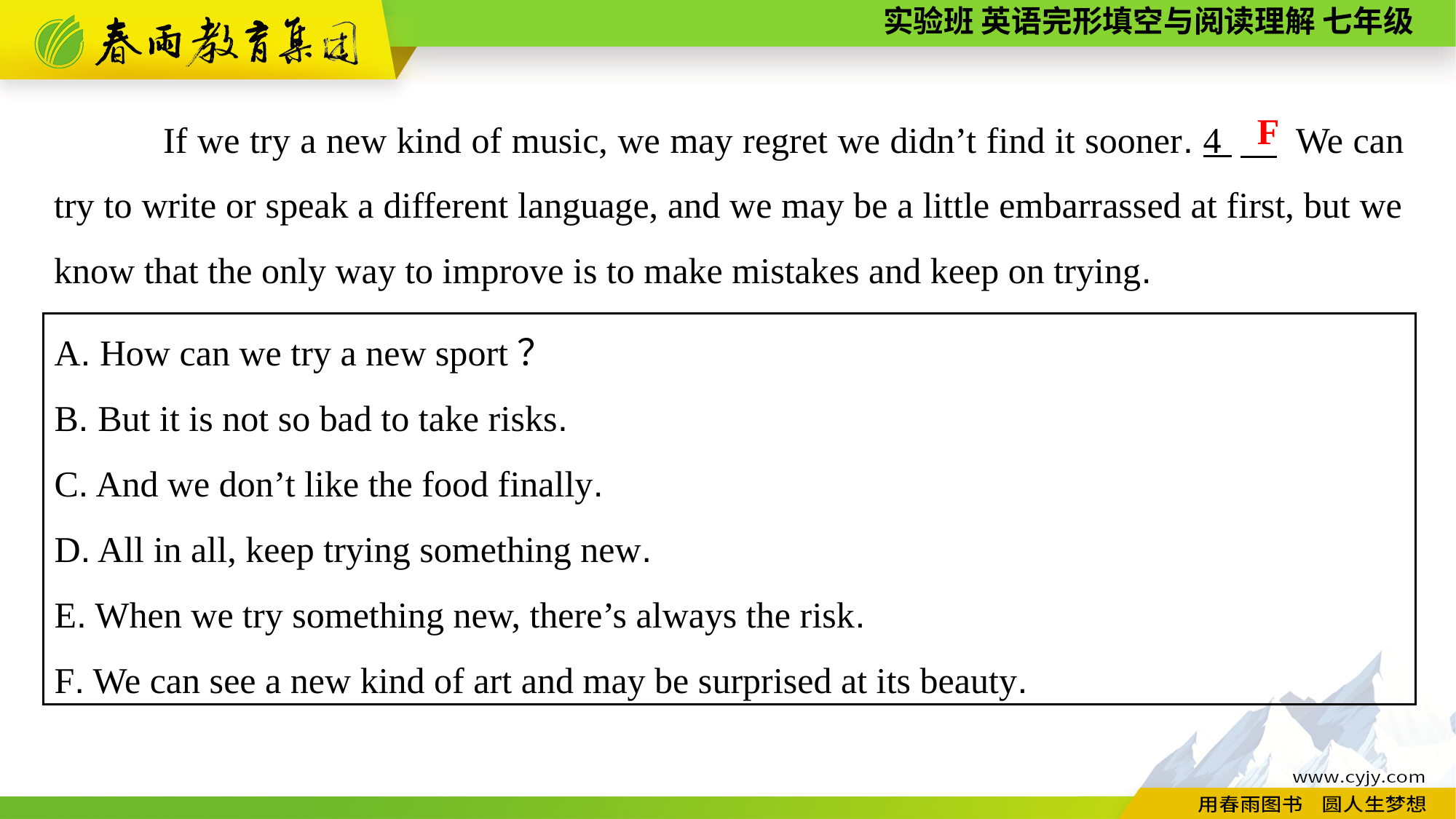

If we try a new kind of music, we may regret we didn’t find it sooner. 4 　 We can try to write or speak a different language, and we may be a little embarrassed at first, but we know that the only way to improve is to make mistakes and keep on trying.
F
A. How can we try a new sport？
B. But it is not so bad to take risks.
C. And we don’t like the food finally.
D. All in all, keep trying something new.
E. When we try something new, there’s always the risk.
F. We can see a new kind of art and may be surprised at its beauty.